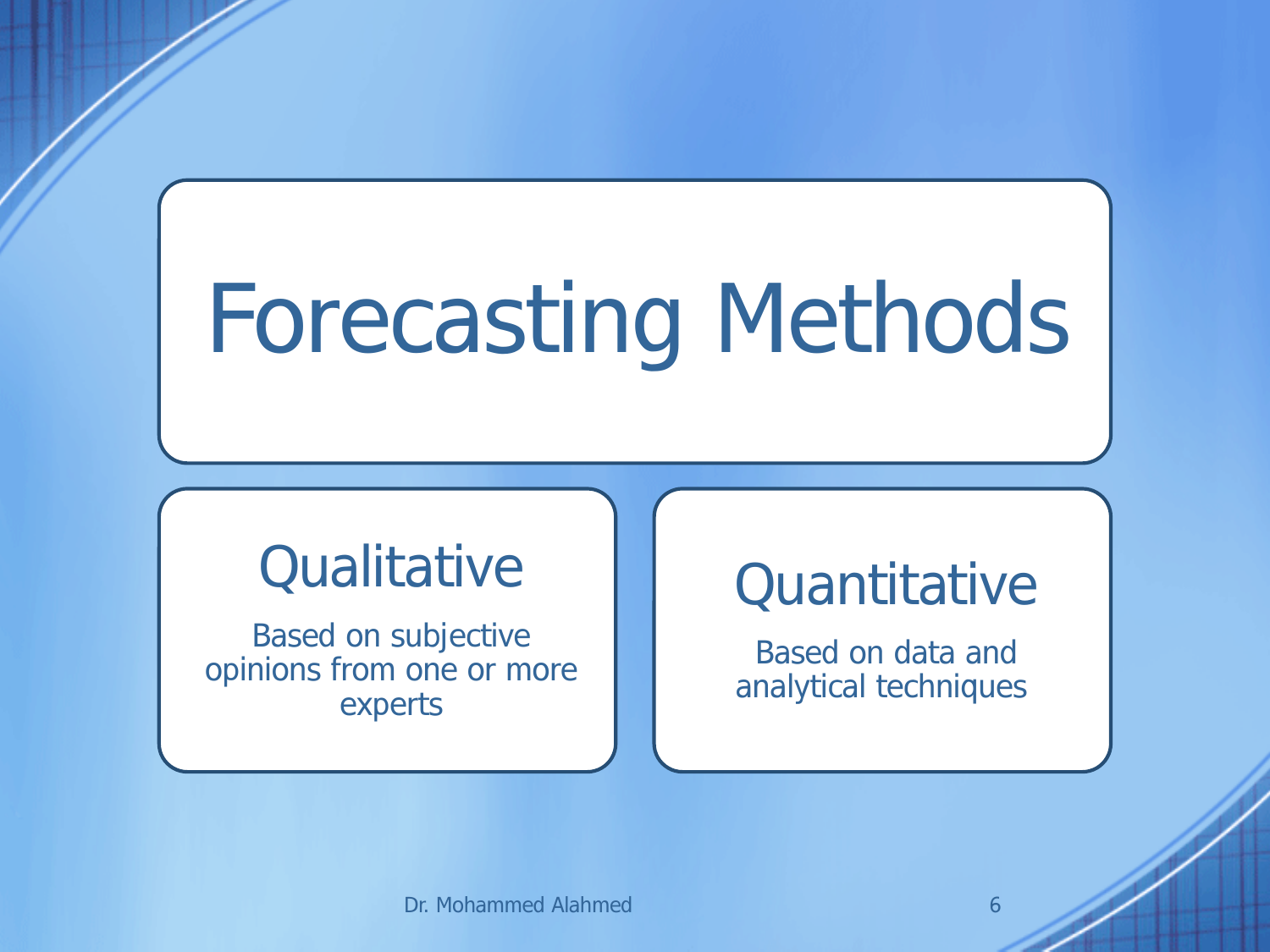

Forecasting Methods
Qualitative
Based on subjective opinions from one or more experts
Quantitative
Based on data and analytical techniques
Dr. Mohammed Alahmed
6